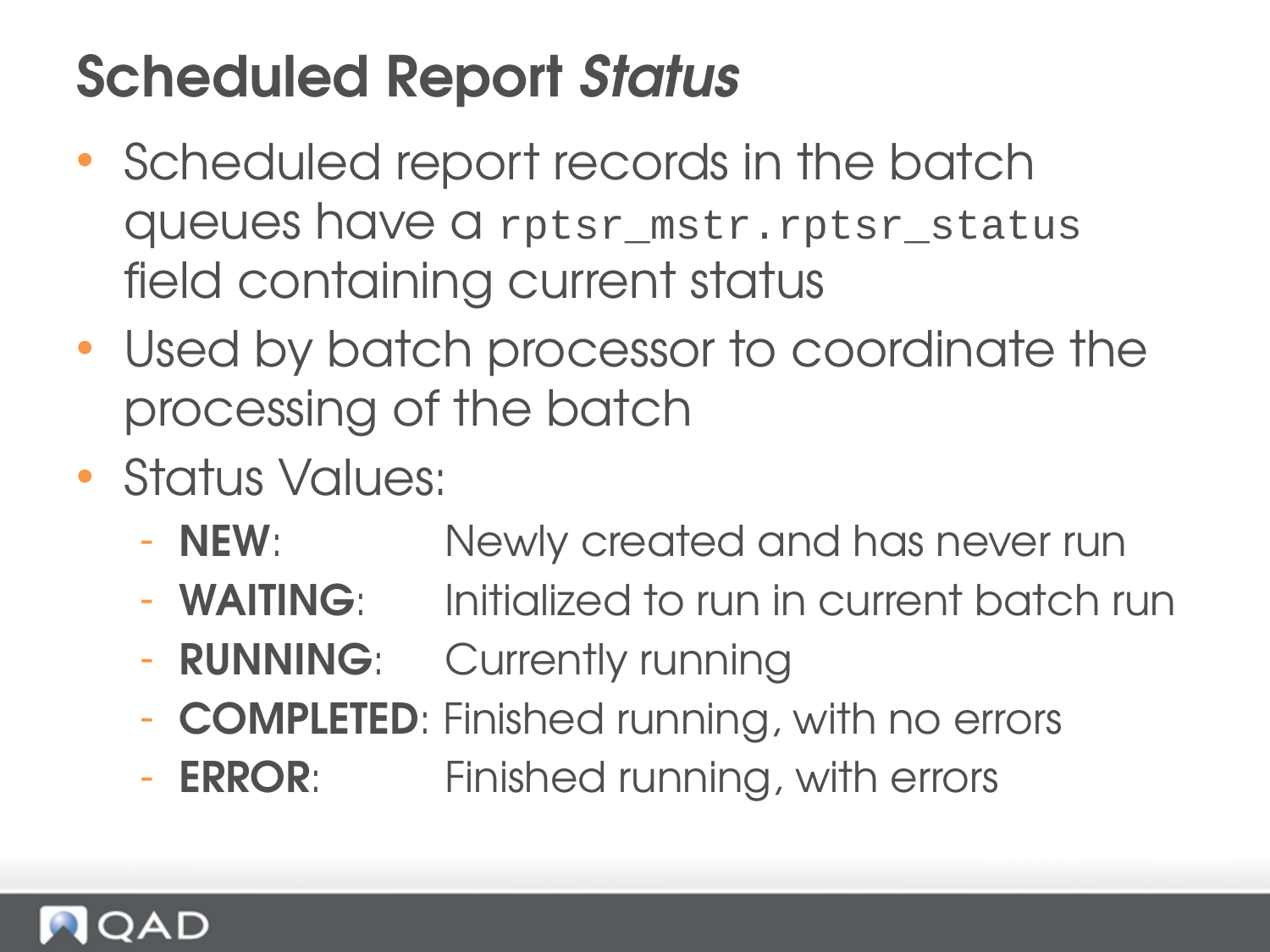

# Scheduled Report Status
Scheduled report records in the batch queues have a rptsr_mstr.rptsr_status field containing current status
Used by batch processor to coordinate the processing of the batch
Status Values:
NEW: 		 Newly created and has never run
WAITING: 	 Initialized to run in current batch run
RUNNING: 	 Currently running
COMPLETED: Finished running, with no errors
ERROR: 	 Finished running, with errors